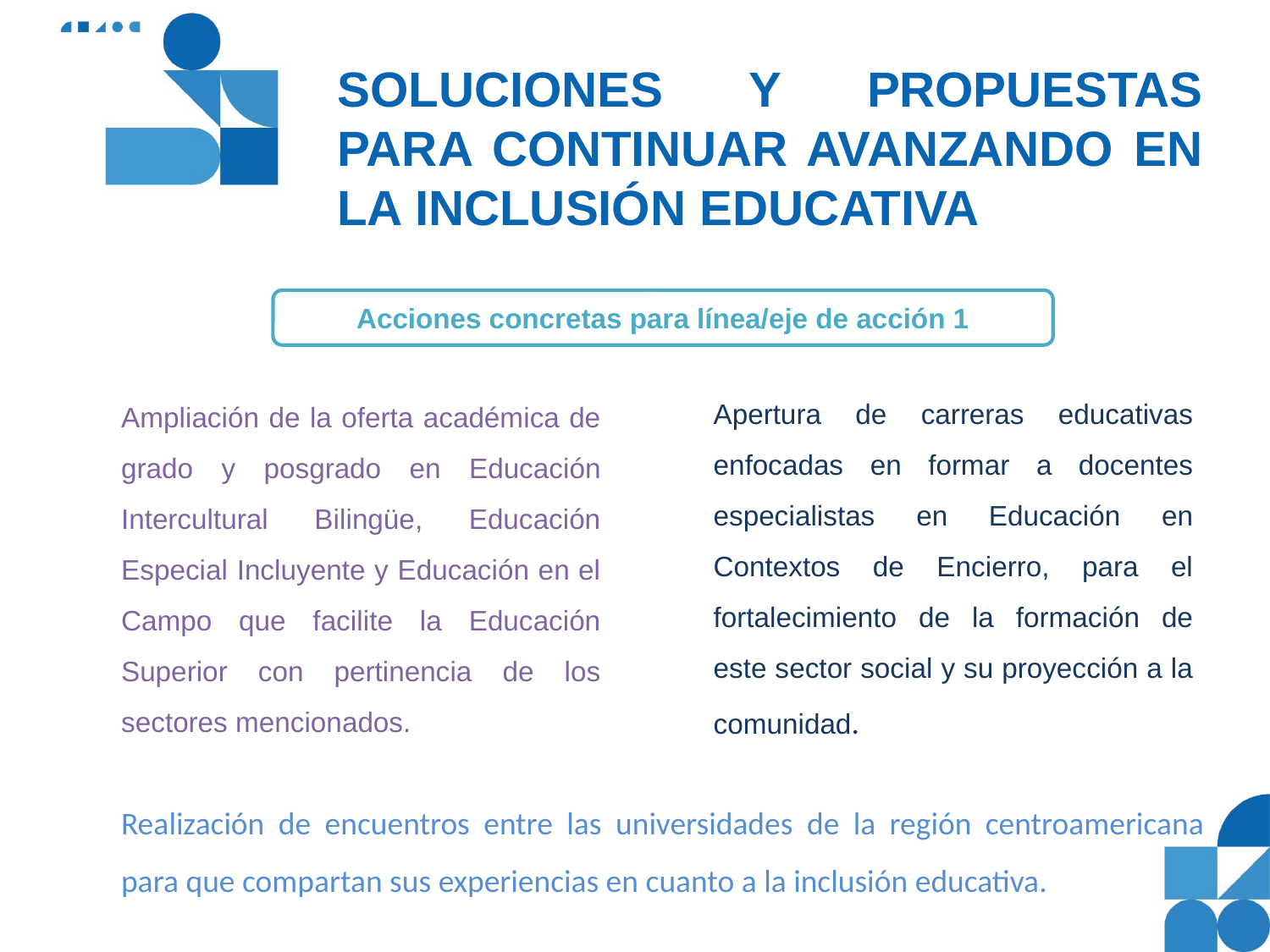

# SOLUCIONES Y PROPUESTAS PARA CONTINUAR AVANZANDO EN LA INCLUSIÓN EDUCATIVA

Acciones concretas para línea/eje de acción 1
Apertura de carreras educativas enfocadas en formar a docentes especialistas en Educación en Contextos de Encierro, para el fortalecimiento de la formación de este sector social y su proyección a la comunidad.
Ampliación de la oferta académica de grado y posgrado en Educación Intercultural Bilingüe, Educación Especial Incluyente y Educación en el Campo que facilite la Educación Superior con pertinencia de los sectores mencionados.
Realización de encuentros entre las universidades de la región centroamericana para que compartan sus experiencias en cuanto a la inclusión educativa.